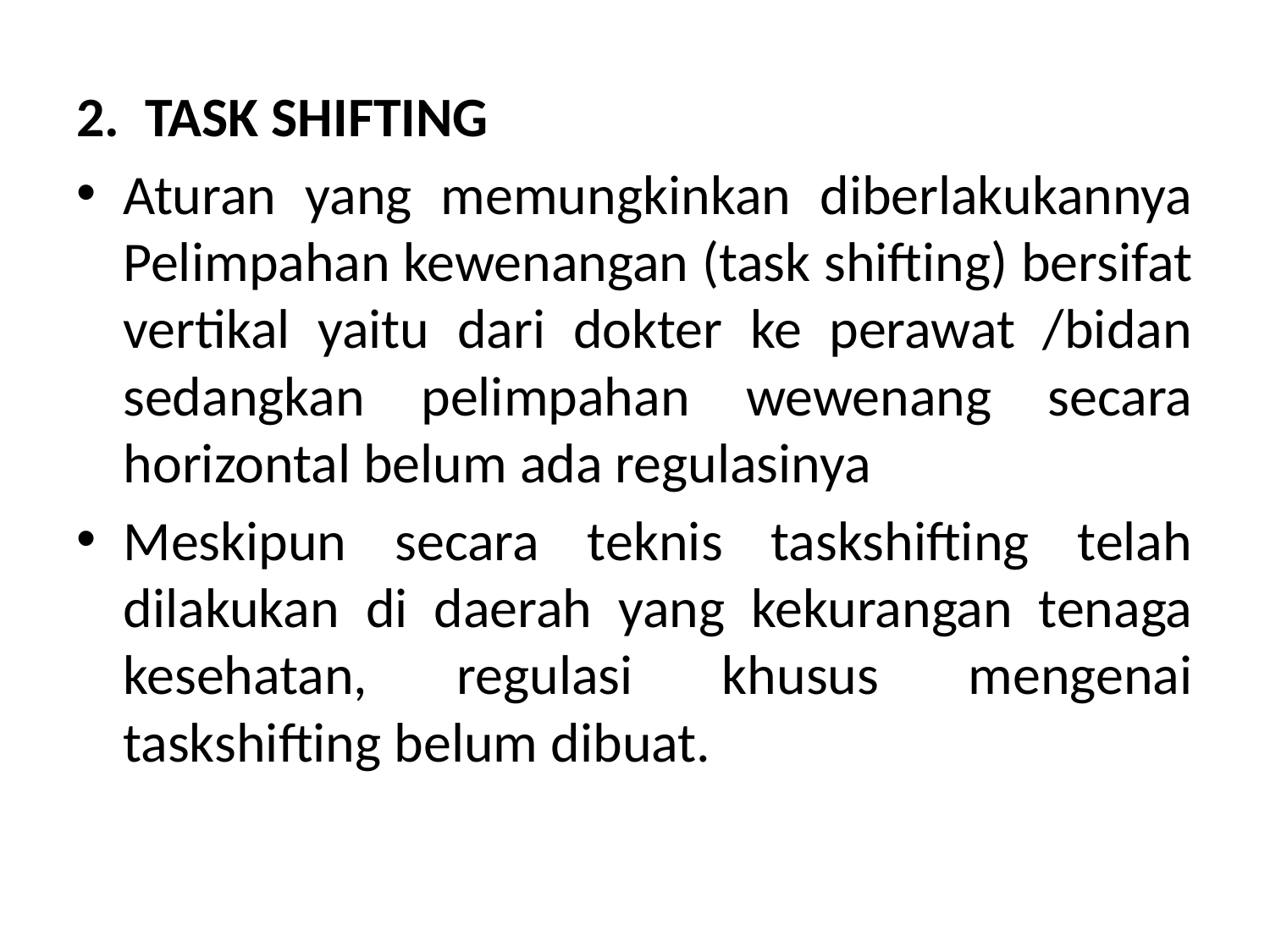

2.  TASK SHIFTING
Aturan yang memungkinkan diberlakukannya Pelimpahan kewenangan (task shifting) bersifat vertikal yaitu dari dokter ke perawat /bidan sedangkan pelimpahan wewenang secara horizontal belum ada regulasinya
Meskipun secara teknis taskshifting telah dilakukan di daerah yang kekurangan tenaga kesehatan, regulasi khusus mengenai taskshifting belum dibuat.